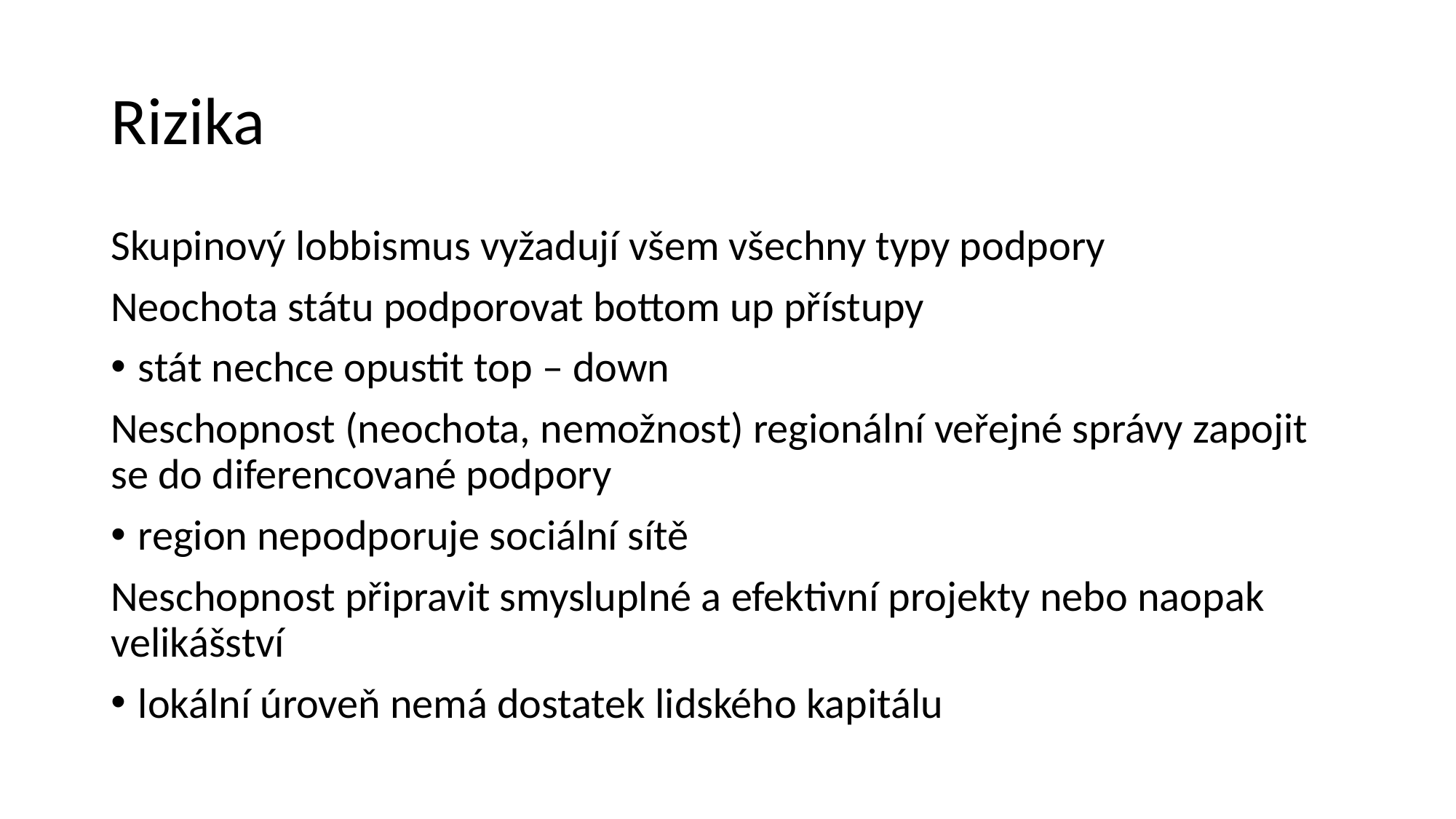

# Rizika
Skupinový lobbismus vyžadují všem všechny typy podpory
Neochota státu podporovat bottom up přístupy
stát nechce opustit top – down
Neschopnost (neochota, nemožnost) regionální veřejné správy zapojit se do diferencované podpory
region nepodporuje sociální sítě
Neschopnost připravit smysluplné a efektivní projekty nebo naopak velikášství
lokální úroveň nemá dostatek lidského kapitálu